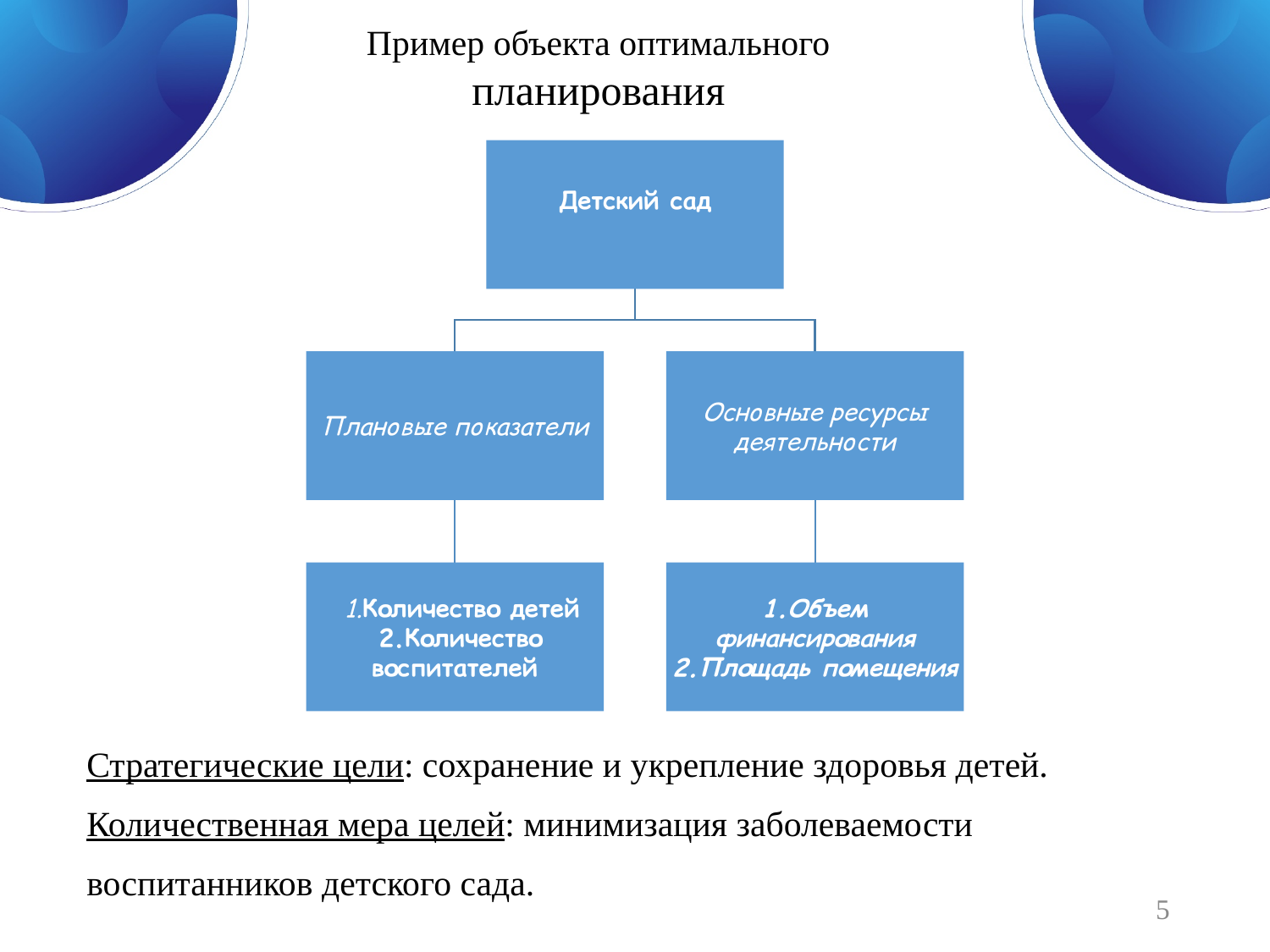

Пример объекта оптимального планирования
Детский сад

Плановые показатели
  1.Количество детей
 2.Количество воспитателей
Основные ресурсы деятельности
1.Объем финансирования
2.Площадь помещения

Стратегические цели: сохранение и укрепление здоровья детей. Количественная мера целей: минимизация заболеваемости воспитанников детского сада.
5